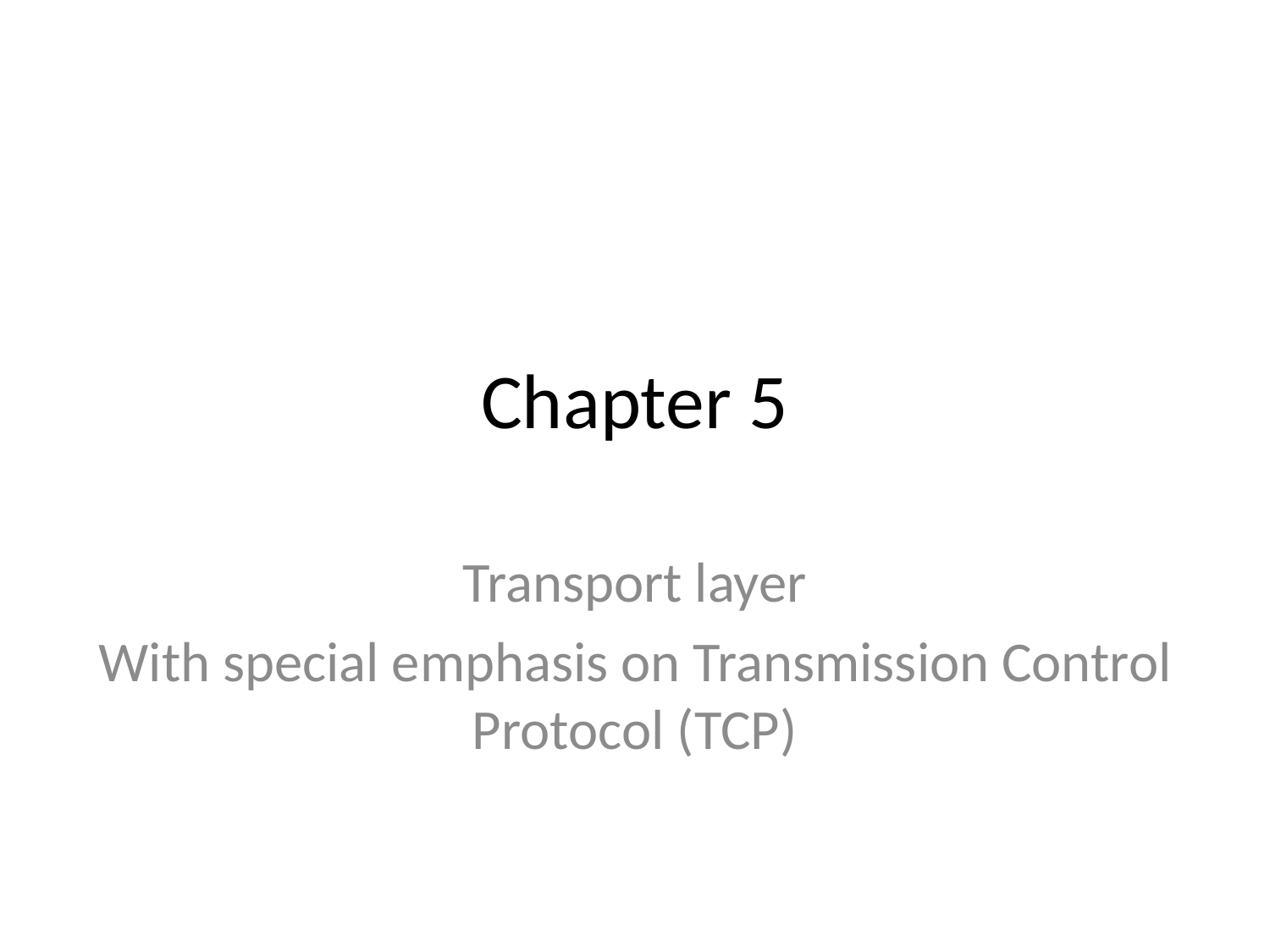

# Chapter 5
Transport layer
With special emphasis on Transmission Control Protocol (TCP)